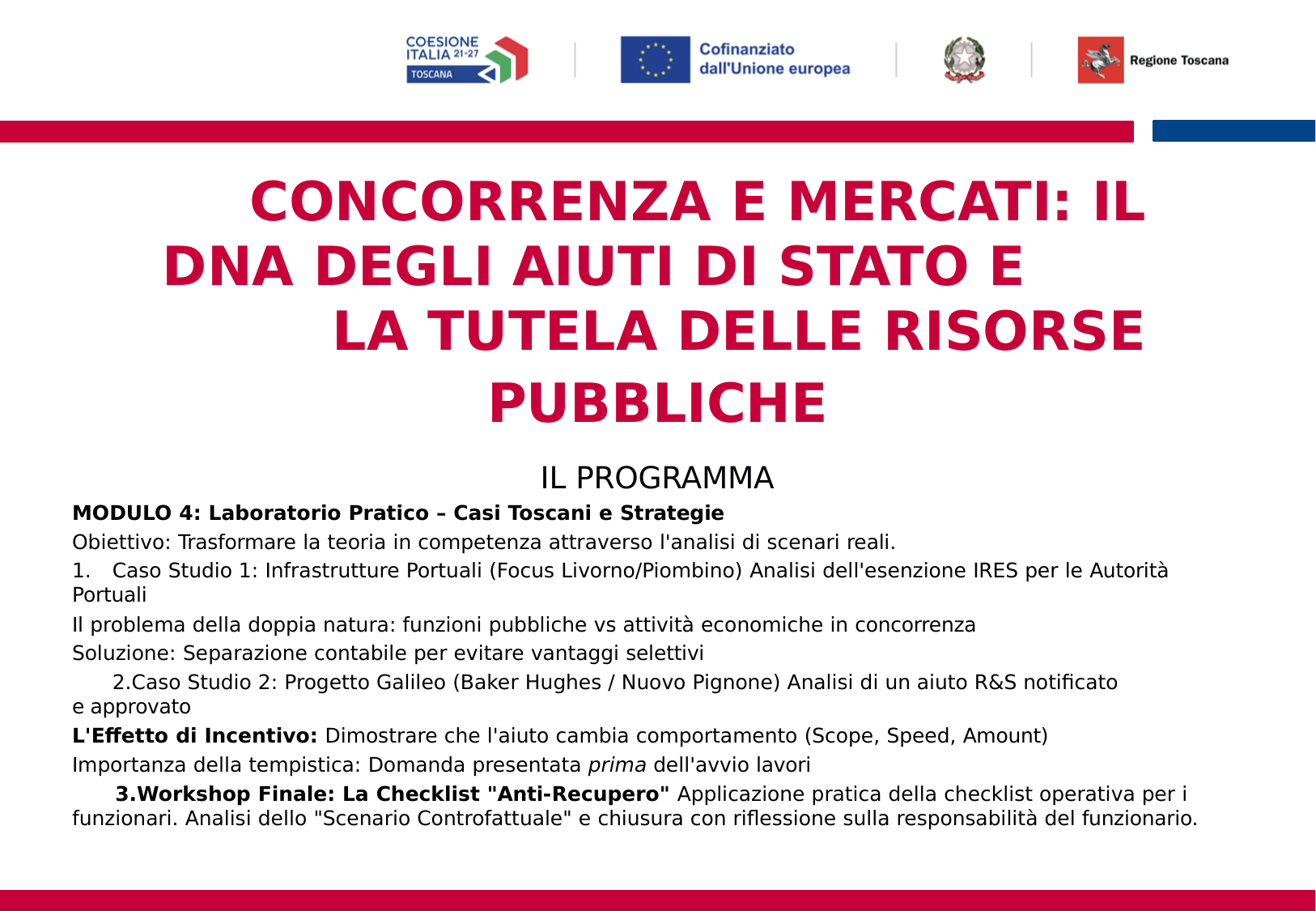

# CONCORRENZA E MERCATI: IL DNA DEGLI AIUTI DI STATO E
LA TUTELA DELLE RISORSE
PUBBLICHE
IL PROGRAMMA
MODULO 4: Laboratorio Pratico – Casi Toscani e Strategie
Obiettivo: Trasformare la teoria in competenza attraverso l'analisi di scenari reali.
Caso Studio 1: Infrastrutture Portuali (Focus Livorno/Piombino) Analisi dell'esenzione IRES per le Autorità
Portuali
Il problema della doppia natura: funzioni pubbliche vs attività economiche in concorrenza Soluzione: Separazione contabile per evitare vantaggi selettivi
Caso Studio 2: Progetto Galileo (Baker Hughes / Nuovo Pignone) Analisi di un aiuto R&S notificato e approvato
L'Effetto di Incentivo: Dimostrare che l'aiuto cambia comportamento (Scope, Speed, Amount)
Importanza della tempistica: Domanda presentata prima dell'avvio lavori
Workshop Finale: La Checklist "Anti-Recupero" Applicazione pratica della checklist operativa per i funzionari. Analisi dello "Scenario Controfattuale" e chiusura con riflessione sulla responsabilità del funzionario.